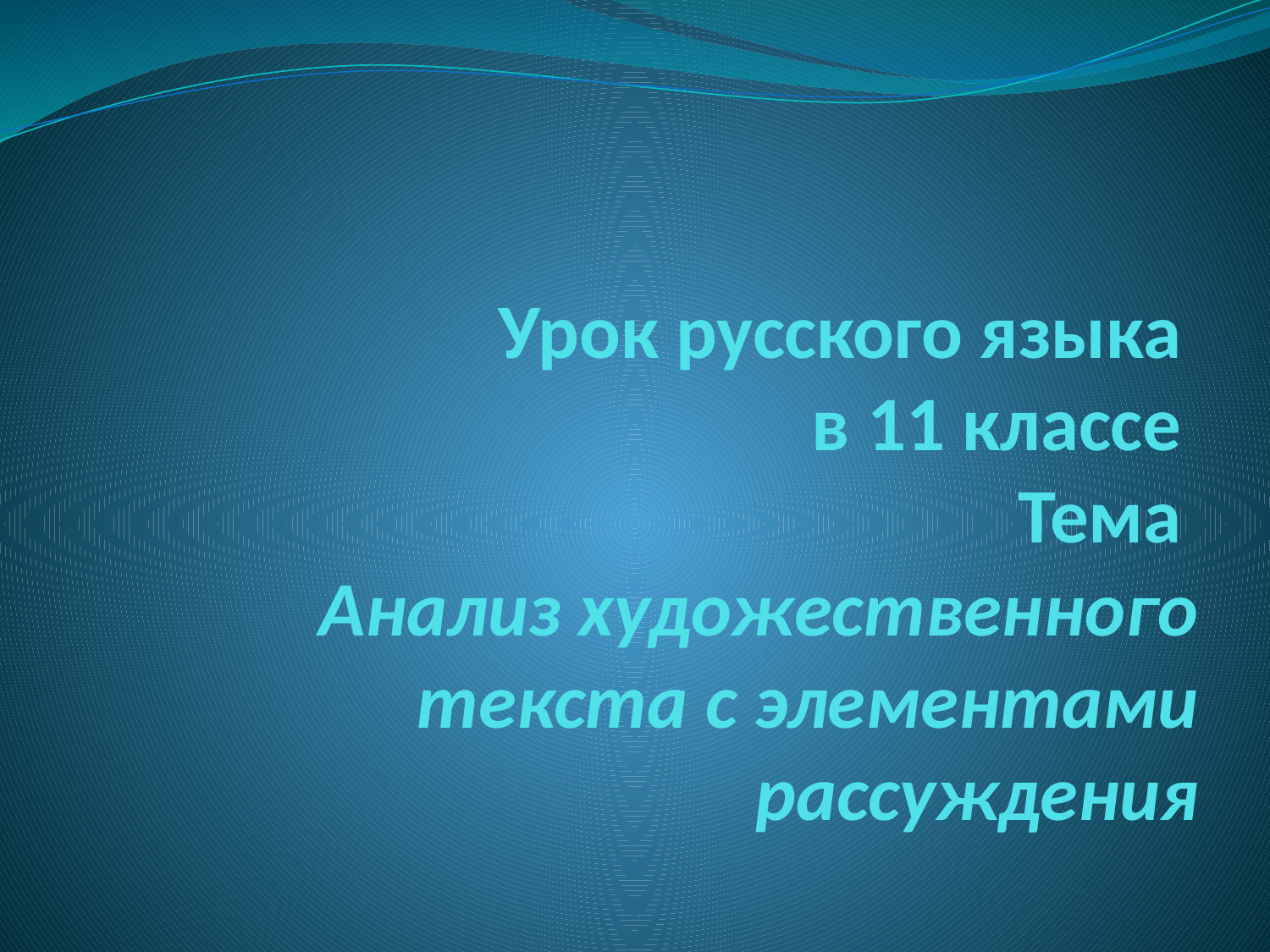

# Урок русского языка в 11 классе Тема Анализ художественного текста с элементами рассуждения